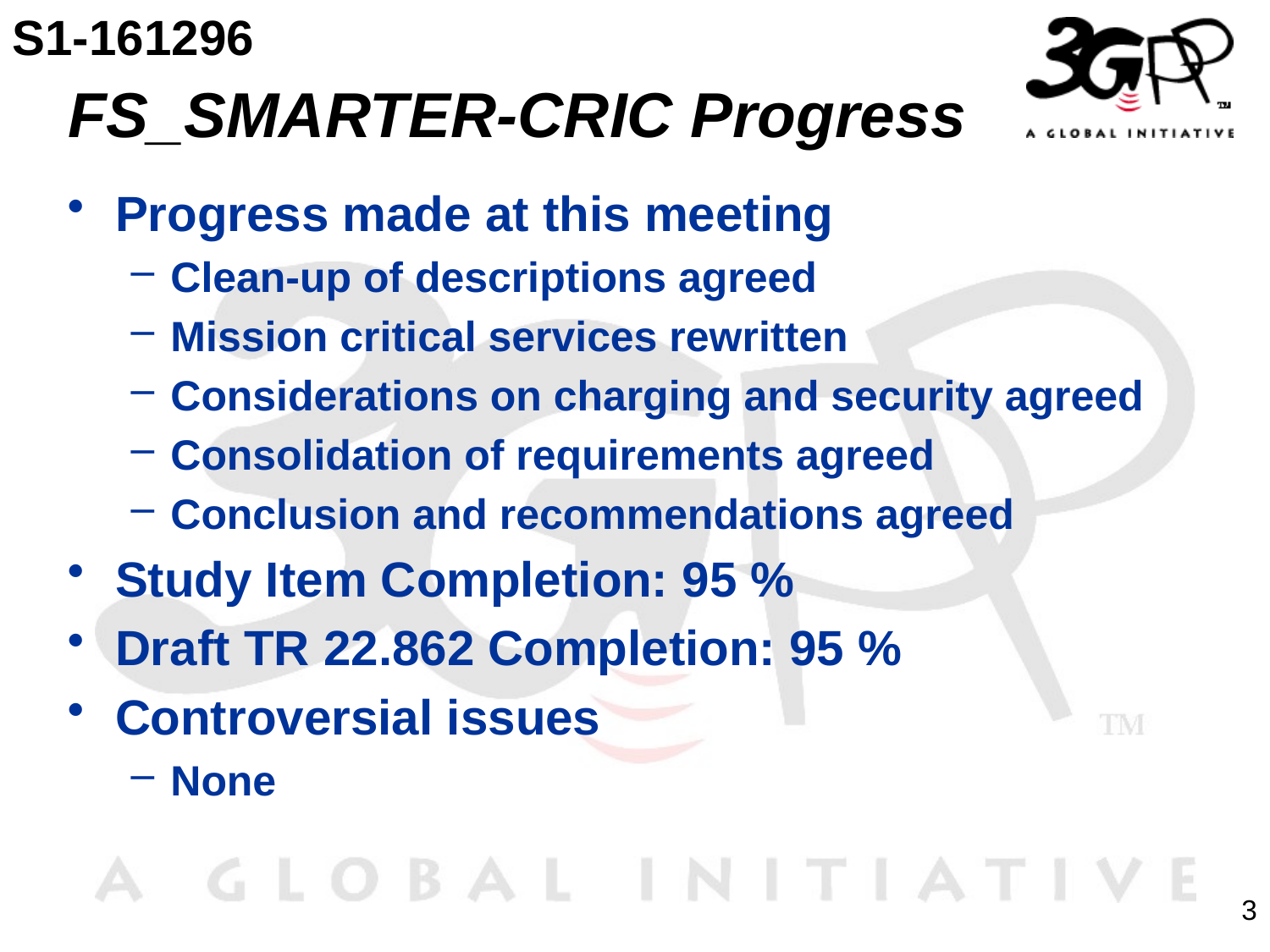

S1-161296
# FS_SMARTER-CRIC Progress
Progress made at this meeting
Clean-up of descriptions agreed
Mission critical services rewritten
Considerations on charging and security agreed
Consolidation of requirements agreed
Conclusion and recommendations agreed
Study Item Completion: 95 %
Draft TR 22.862 Completion: 95 %
Controversial issues
None

3